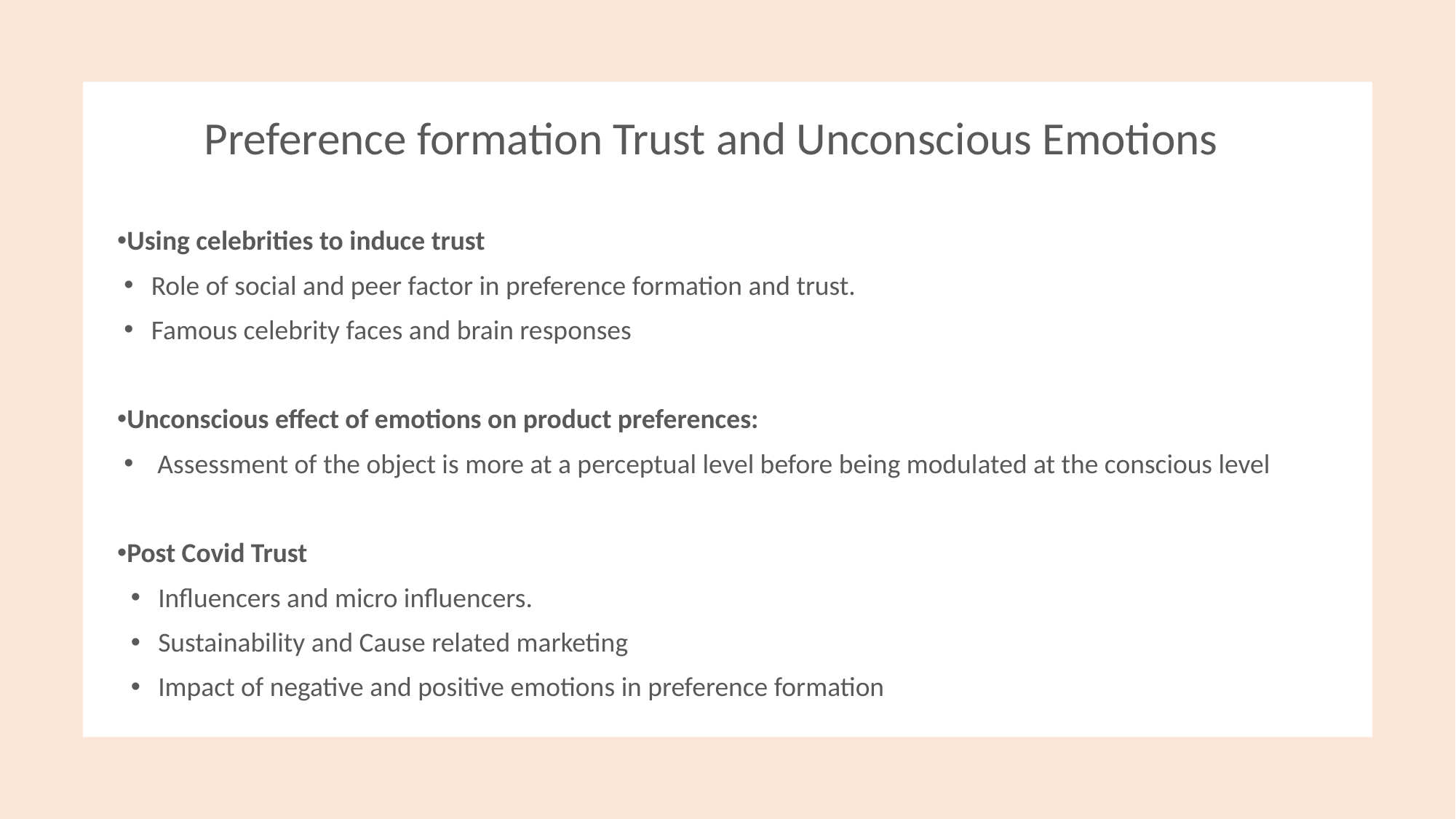

# Preference formation Trust and Unconscious Emotions

Using celebrities to induce trust
Role of social and peer factor in preference formation and trust.
Famous celebrity faces and brain responses

Unconscious effect of emotions on product preferences:
 Assessment of the object is more at a perceptual level before being modulated at the conscious level

Post Covid Trust
Influencers and micro influencers.
Sustainability and Cause related marketing
Impact of negative and positive emotions in preference formation